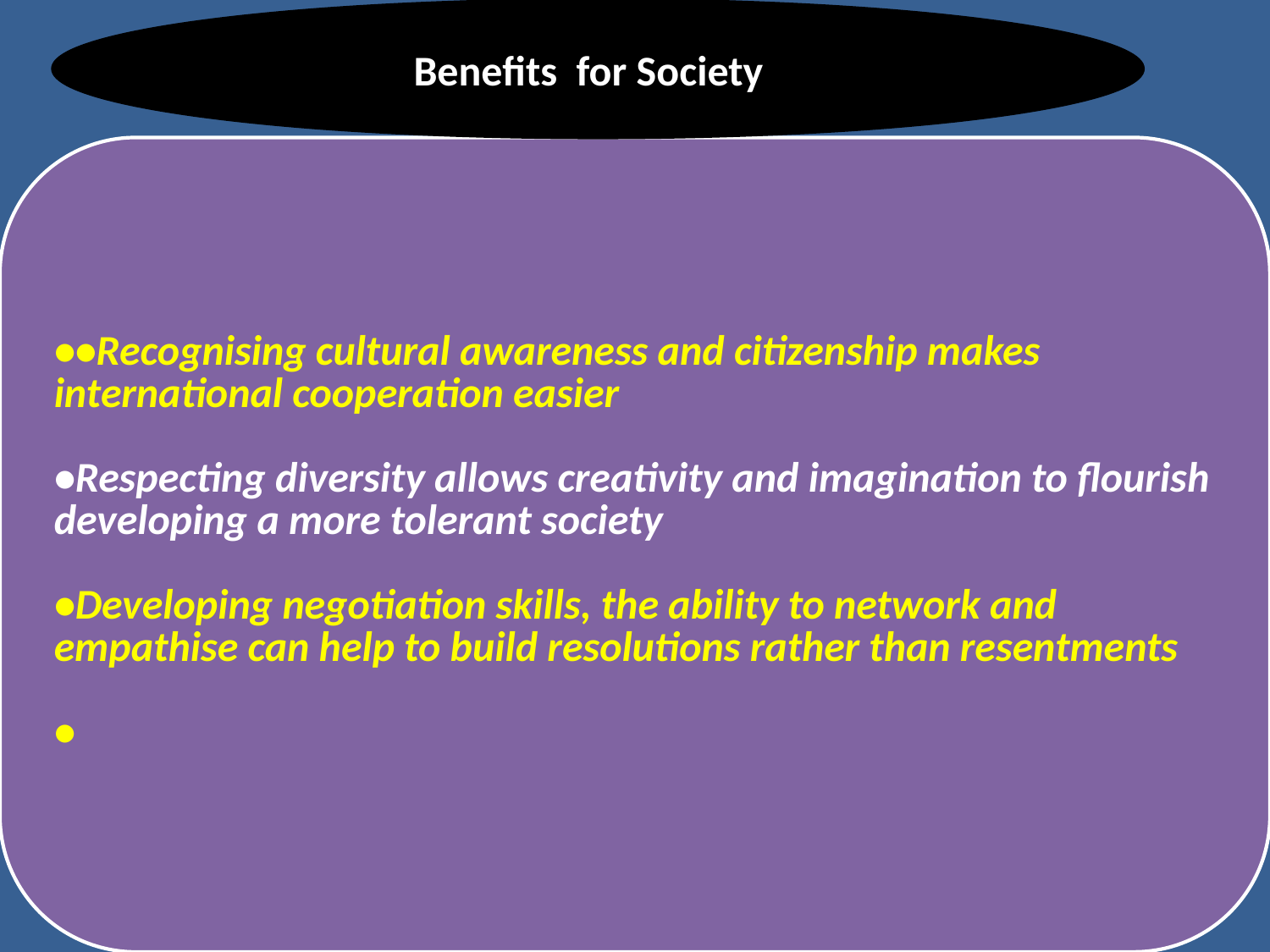

Benefits  for Society
#
••Recognising cultural awareness and citizenship makes international cooperation easier
•Respecting diversity allows creativity and imagination to flourish developing a more tolerant society
•Developing negotiation skills, the ability to network and empathise can help to build resolutions rather than resentments
•
23